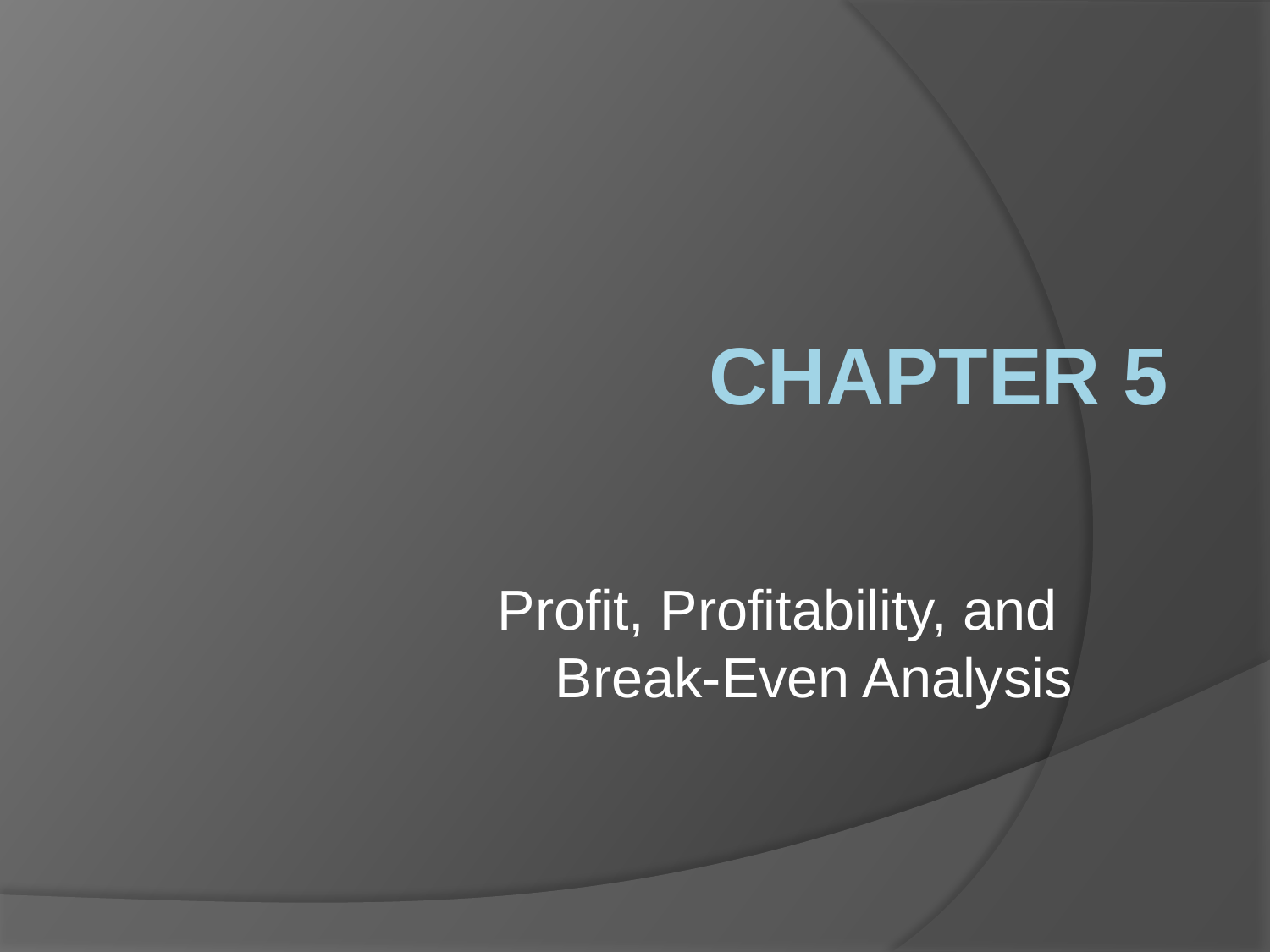

# Chapter 5
Profit, Profitability, and
Break-Even Analysis